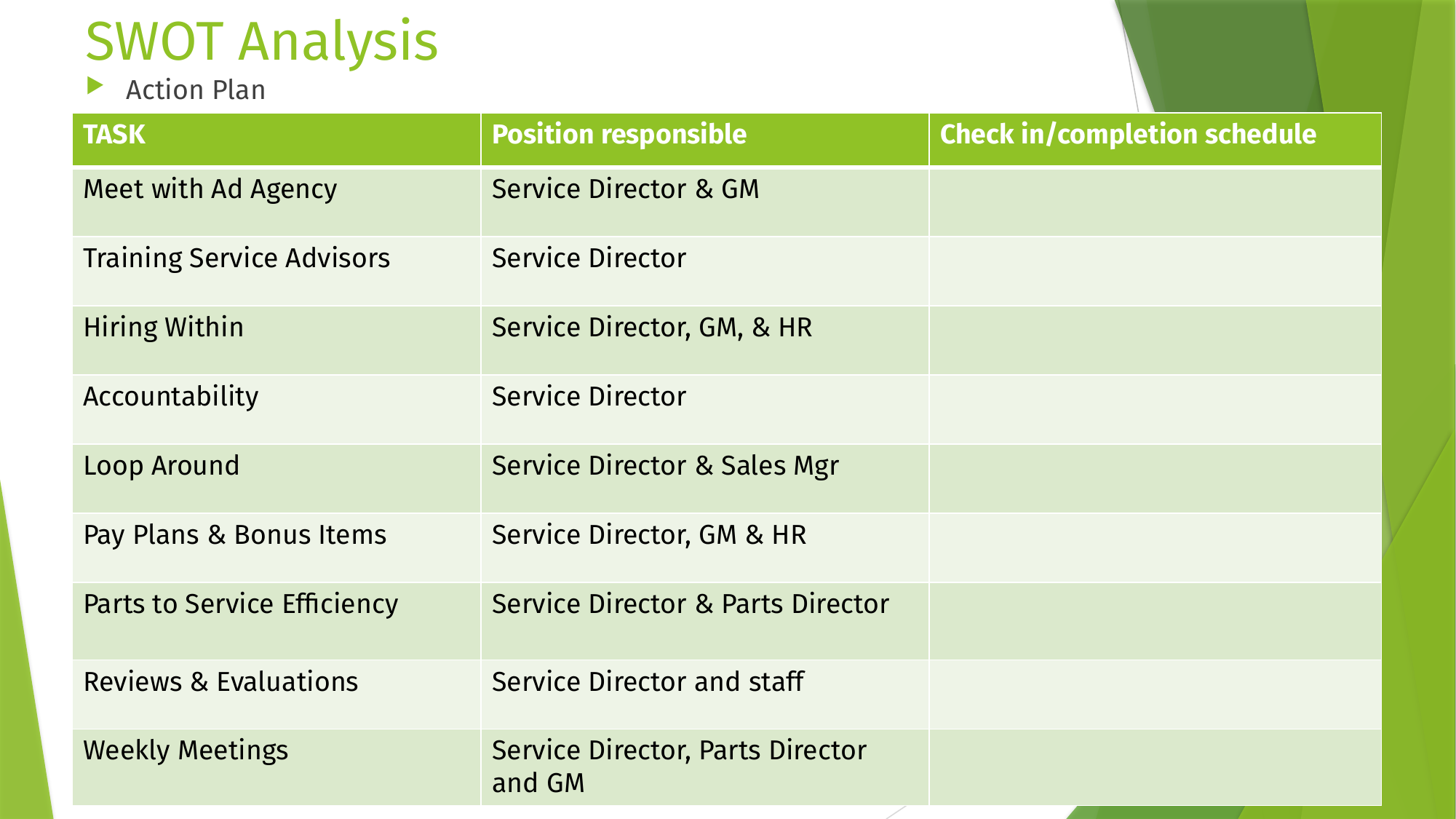

# SWOT Analysis
Action Plan

| TASK | Position responsible | Check in/completion schedule |
| --- | --- | --- |
| Meet with Ad Agency | Service Director & GM |  |
| Training Service Advisors | Service Director |  |
| Hiring Within | Service Director, GM, & HR |  |
| Accountability | Service Director |  |
| Loop Around | Service Director & Sales Mgr |  |
| Pay Plans & Bonus Items | Service Director, GM & HR |  |
| Parts to Service Efficiency | Service Director & Parts Director |  |
| Reviews & Evaluations | Service Director and staff |  |
| Weekly Meetings | Service Director, Parts Director and GM |  |